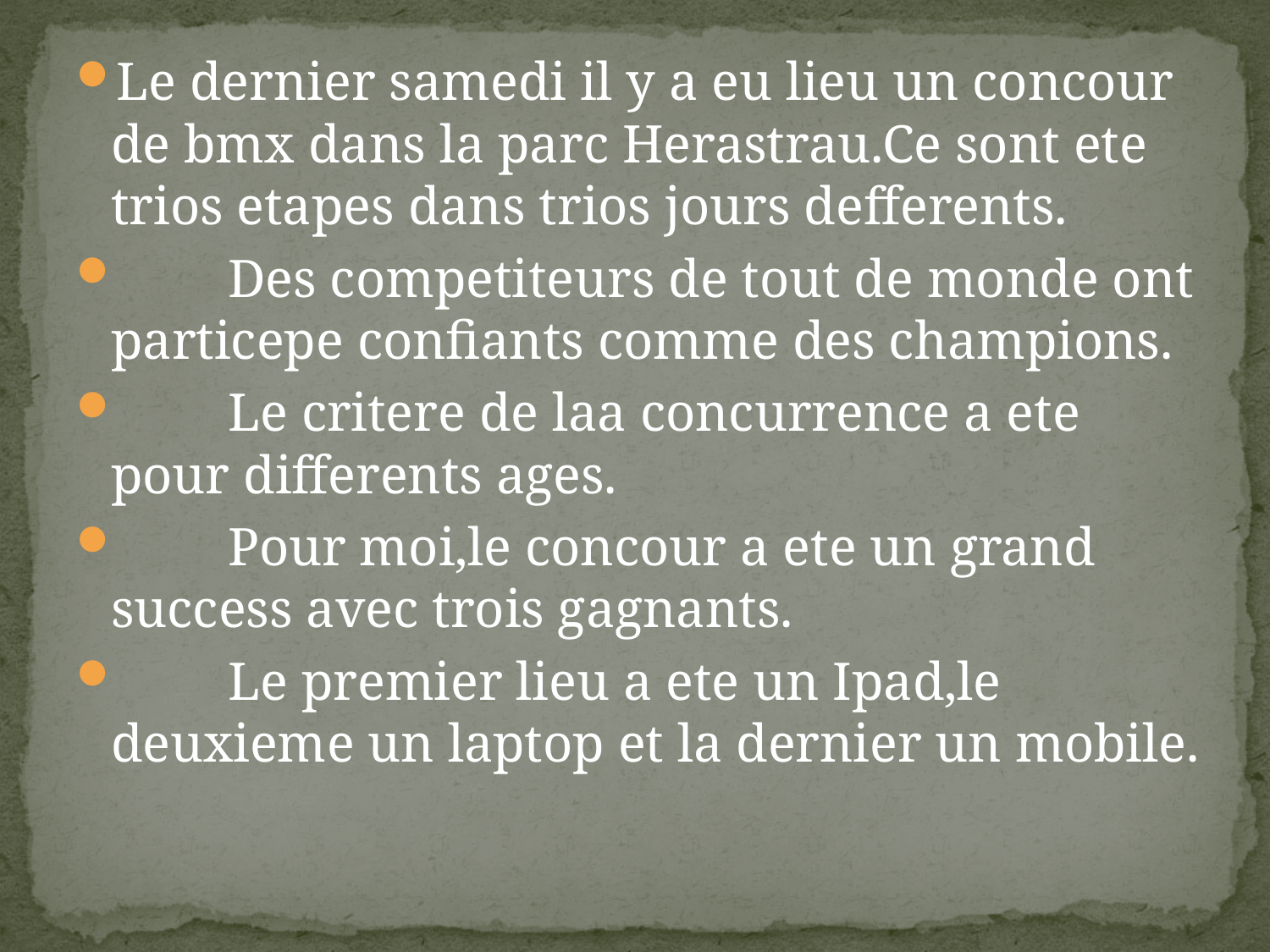

Le dernier samedi il y a eu lieu un concour de bmx dans la parc Herastrau.Ce sont ete trios etapes dans trios jours defferents.
	Des competiteurs de tout de monde ont particepe confiants comme des champions.
	Le critere de laa concurrence a ete pour differents ages.
	Pour moi,le concour a ete un grand success avec trois gagnants.
	Le premier lieu a ete un Ipad,le deuxieme un laptop et la dernier un mobile.